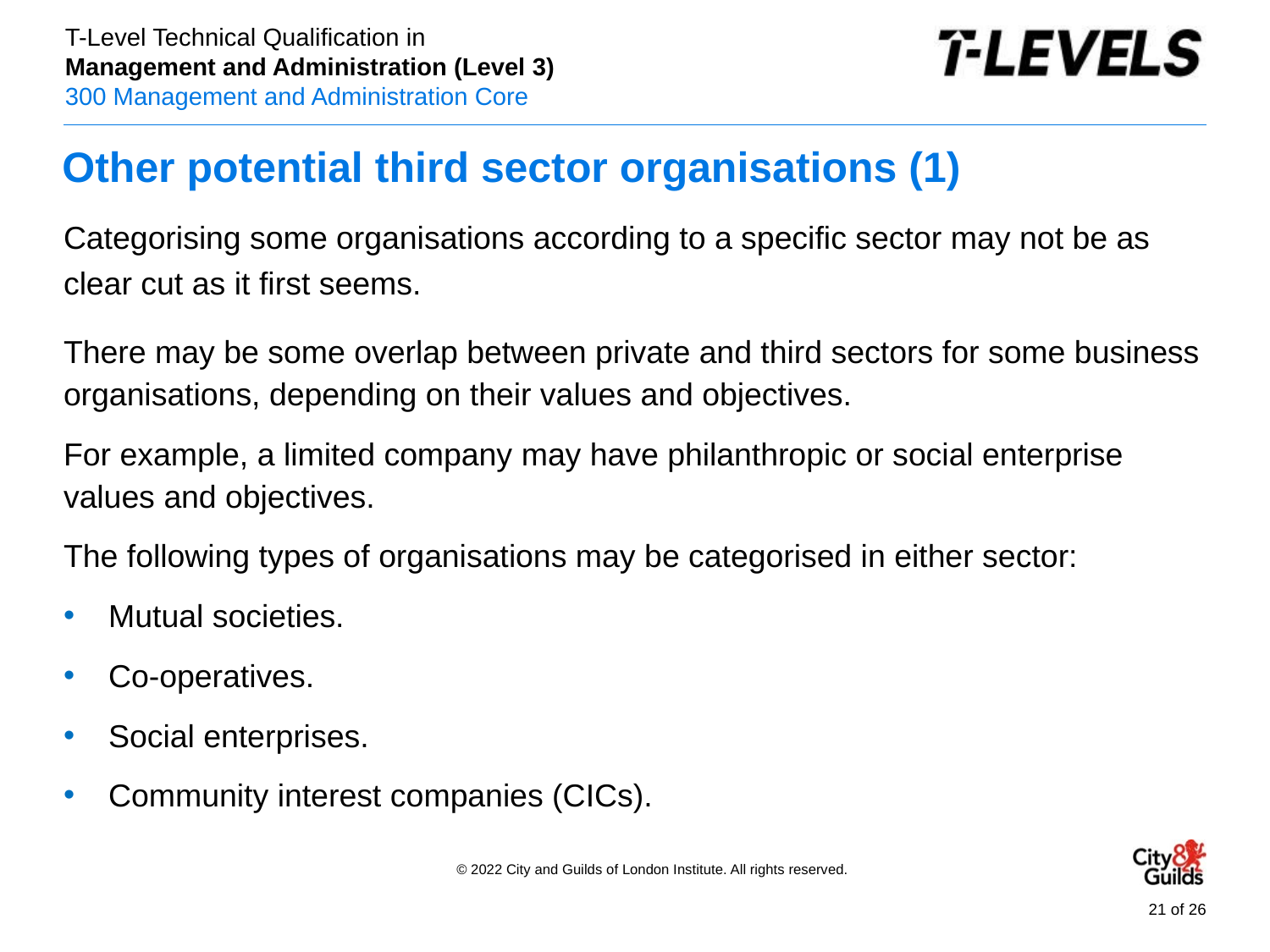

# Other potential third sector organisations (1)
Categorising some organisations according to a specific sector may not be as clear cut as it first seems.
There may be some overlap between private and third sectors for some business organisations, depending on their values and objectives.
For example, a limited company may have philanthropic or social enterprise values and objectives.
The following types of organisations may be categorised in either sector:
Mutual societies.
Co-operatives.
Social enterprises.
Community interest companies (CICs).